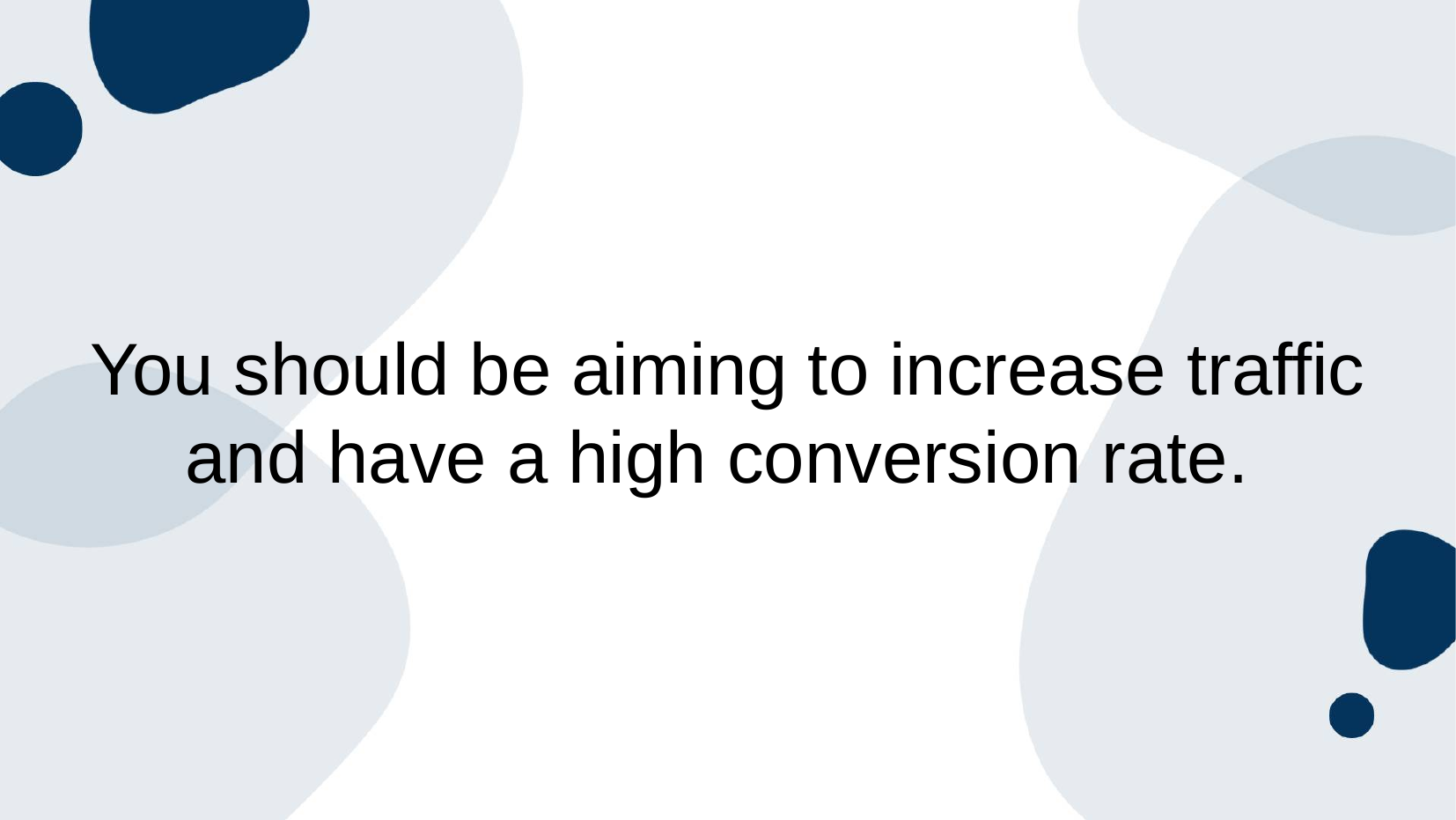

You should be aiming to increase traffic and have a high conversion rate.